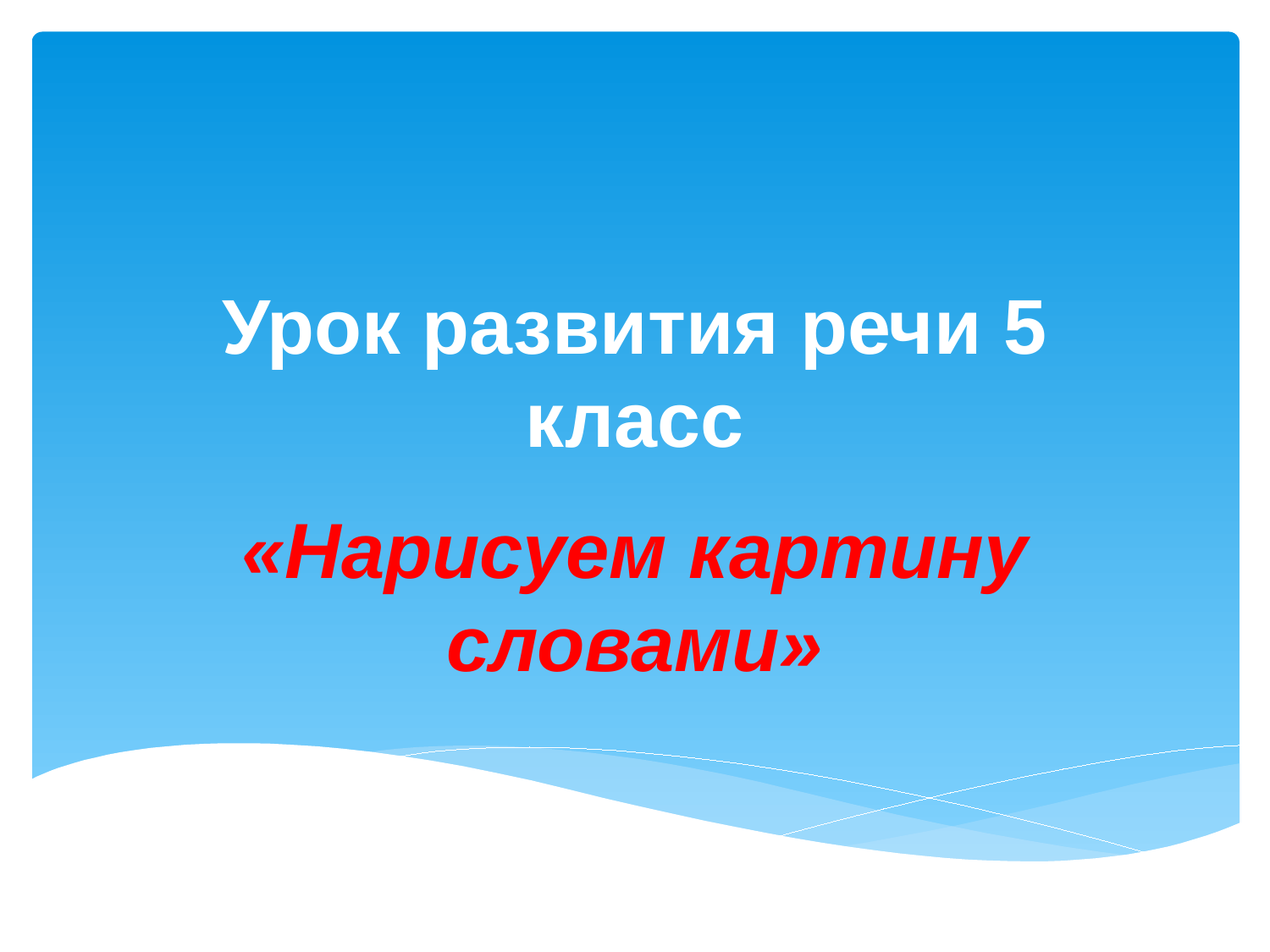

# Урок развития речи 5 класс
«Нарисуем картину словами»